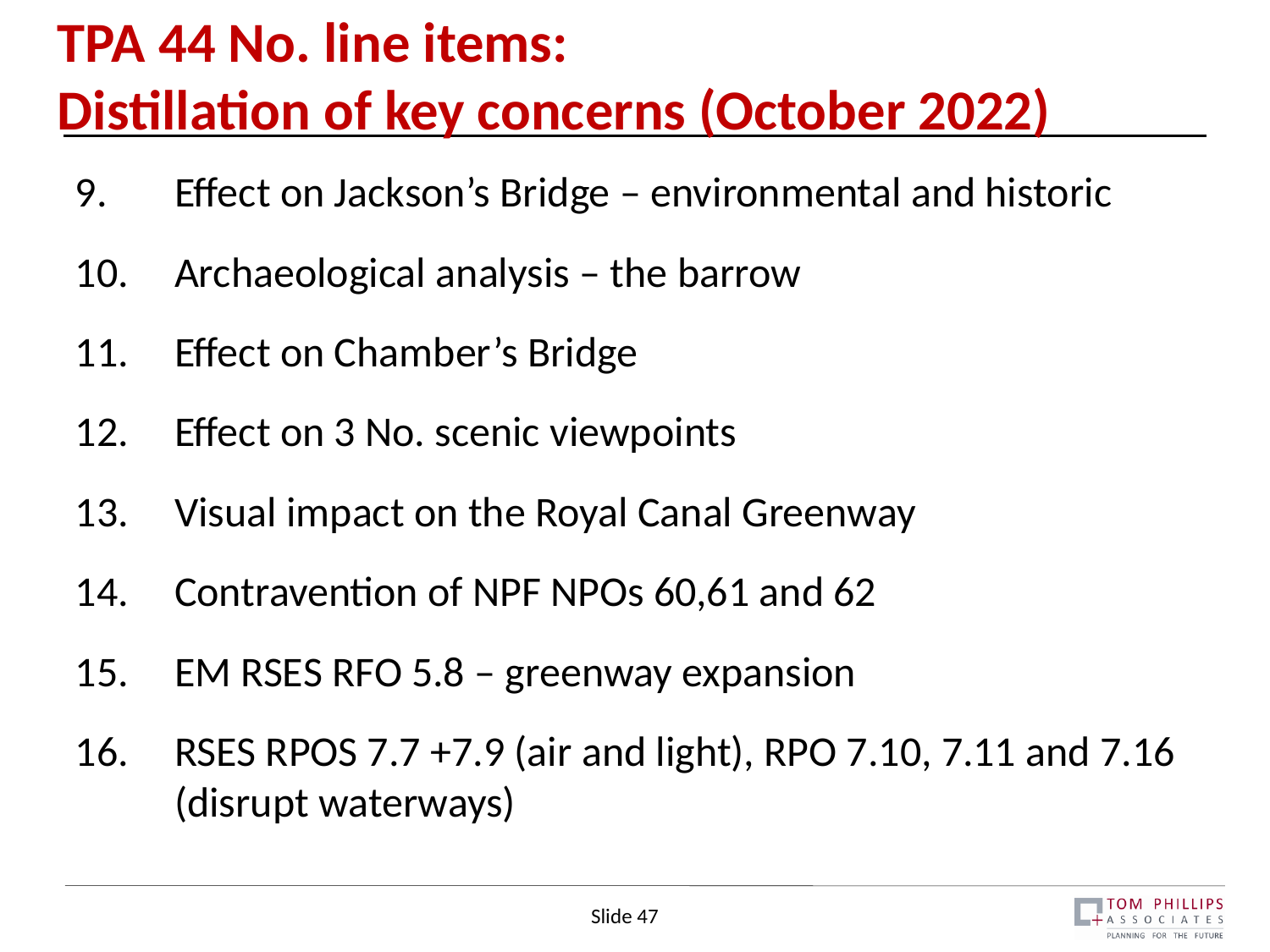

# TPA 44 No. line items: Distillation of key concerns (October 2022)
Effect on Jackson’s Bridge – environmental and historic
Archaeological analysis – the barrow
Effect on Chamber’s Bridge
Effect on 3 No. scenic viewpoints
Visual impact on the Royal Canal Greenway
Contravention of NPF NPOs 60,61 and 62
EM RSES RFO 5.8 – greenway expansion
RSES RPOS 7.7 +7.9 (air and light), RPO 7.10, 7.11 and 7.16 (disrupt waterways)